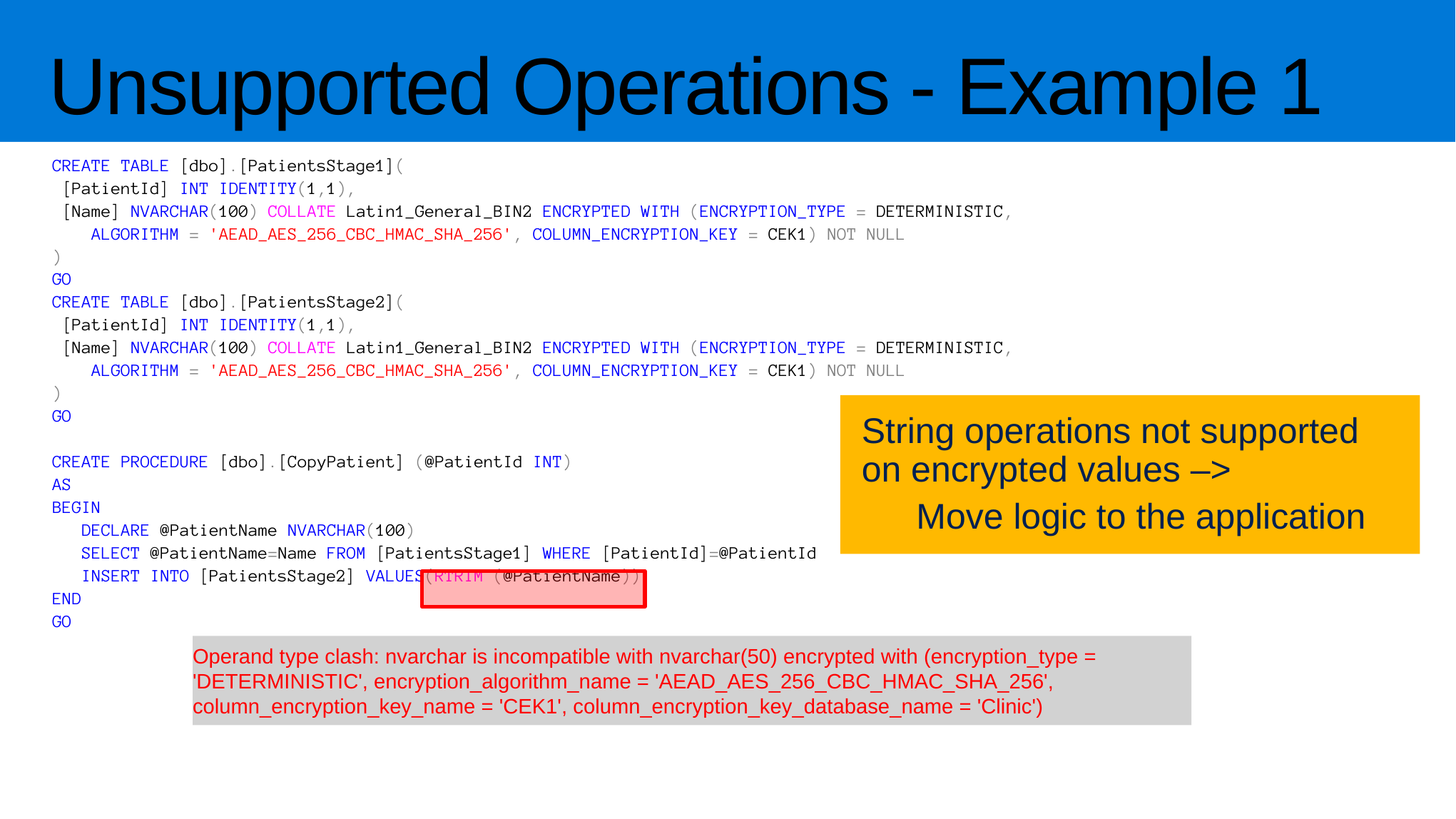

# Unsupported Operations - Example 1
CREATE TABLE [dbo].[PatientsStage1](
 [PatientId] INT IDENTITY(1,1),
 [Name] NVARCHAR(100) COLLATE Latin1_General_BIN2 ENCRYPTED WITH (ENCRYPTION_TYPE = DETERMINISTIC,
    ALGORITHM = 'AEAD_AES_256_CBC_HMAC_SHA_256', COLUMN_ENCRYPTION_KEY = CEK1) NOT NULL
)
GO
CREATE TABLE [dbo].[PatientsStage2](
 [PatientId] INT IDENTITY(1,1),
 [Name] NVARCHAR(100) COLLATE Latin1_General_BIN2 ENCRYPTED WITH (ENCRYPTION_TYPE = DETERMINISTIC,
    ALGORITHM = 'AEAD_AES_256_CBC_HMAC_SHA_256', COLUMN_ENCRYPTION_KEY = CEK1) NOT NULL
)
GO

CREATE PROCEDURE [dbo].[CopyPatient] (@PatientId INT)
AS
BEGIN
   DECLARE @PatientName NVARCHAR(100)
   SELECT @PatientName=Name FROM [PatientsStage1] WHERE [PatientId]=@PatientId
   INSERT INTO [PatientsStage2] VALUES(RTRIM (@PatientName))
END
GO

String operations not supported on encrypted values –>
Move logic to the application

Operand type clash: nvarchar is incompatible with nvarchar(50) encrypted with (encryption_type = 'DETERMINISTIC', encryption_algorithm_name = 'AEAD_AES_256_CBC_HMAC_SHA_256', column_encryption_key_name = 'CEK1', column_encryption_key_database_name = 'Clinic')